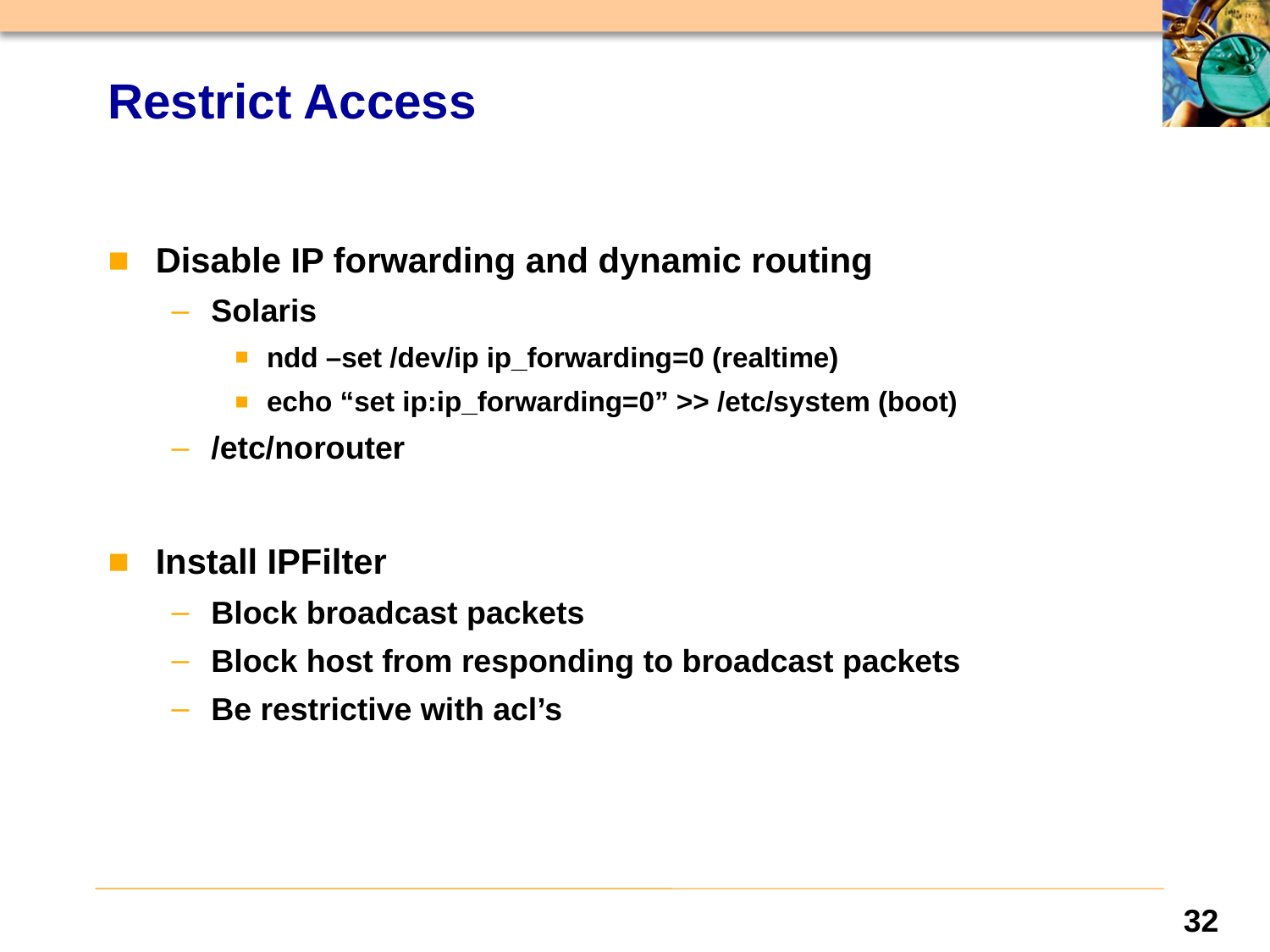

# Restrict Access

Disable IP forwarding and dynamic routing
Solaris
ndd –set /dev/ip ip_forwarding=0 (realtime)
echo “set ip:ip_forwarding=0” >> /etc/system (boot)
/etc/norouter

Install IPFilter
Block broadcast packets
Block host from responding to broadcast packets
Be restrictive with acl’s